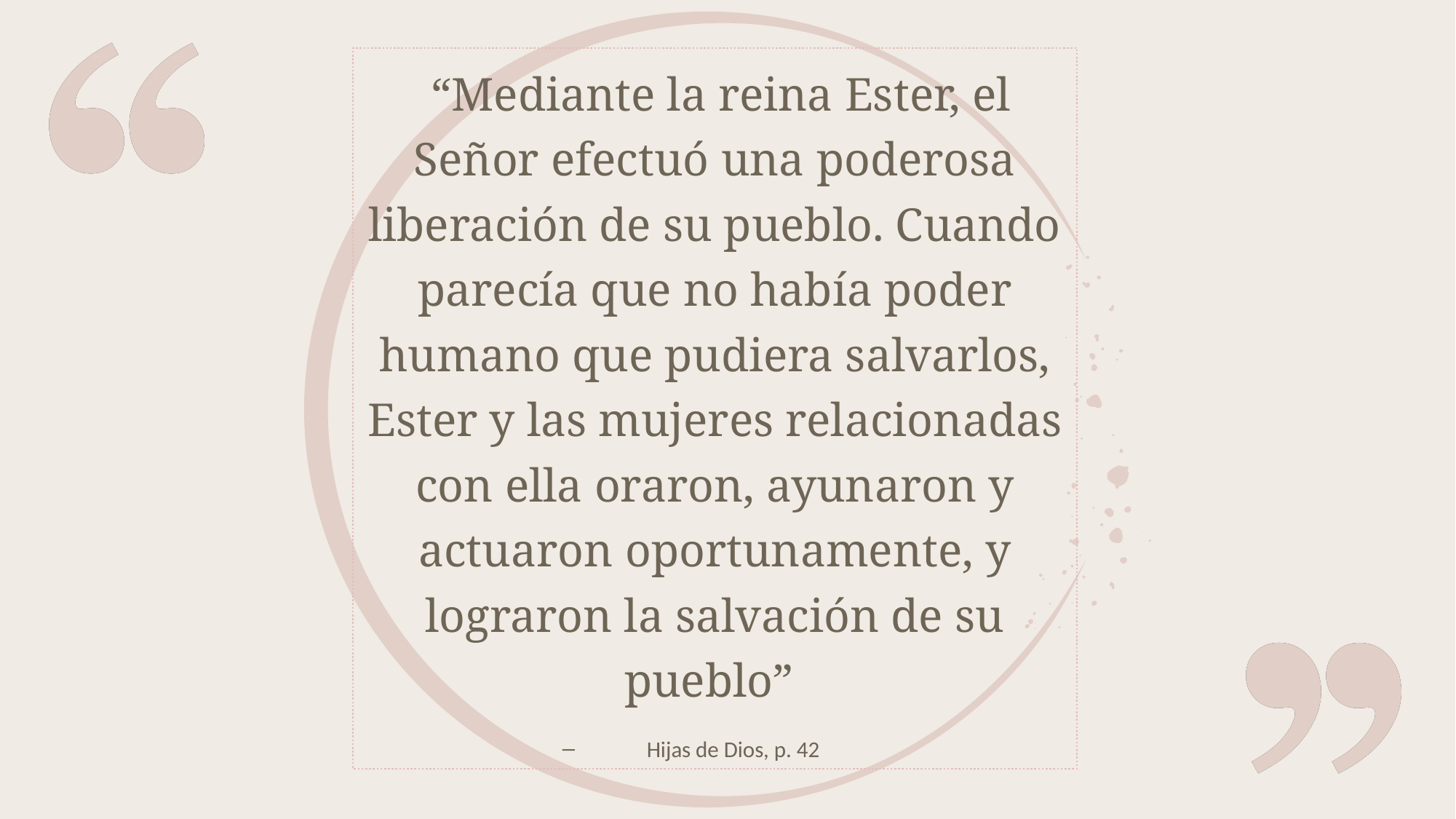

“Mediante la reina Ester, el Señor efectuó una poderosa liberación de su pueblo. Cuando parecía que no había poder humano que pudiera salvarlos, Ester y las mujeres relacionadas con ella oraron, ayunaron y actuaron oportunamente, y lograron la salvación de su pueblo”
Hijas de Dios, p. 42